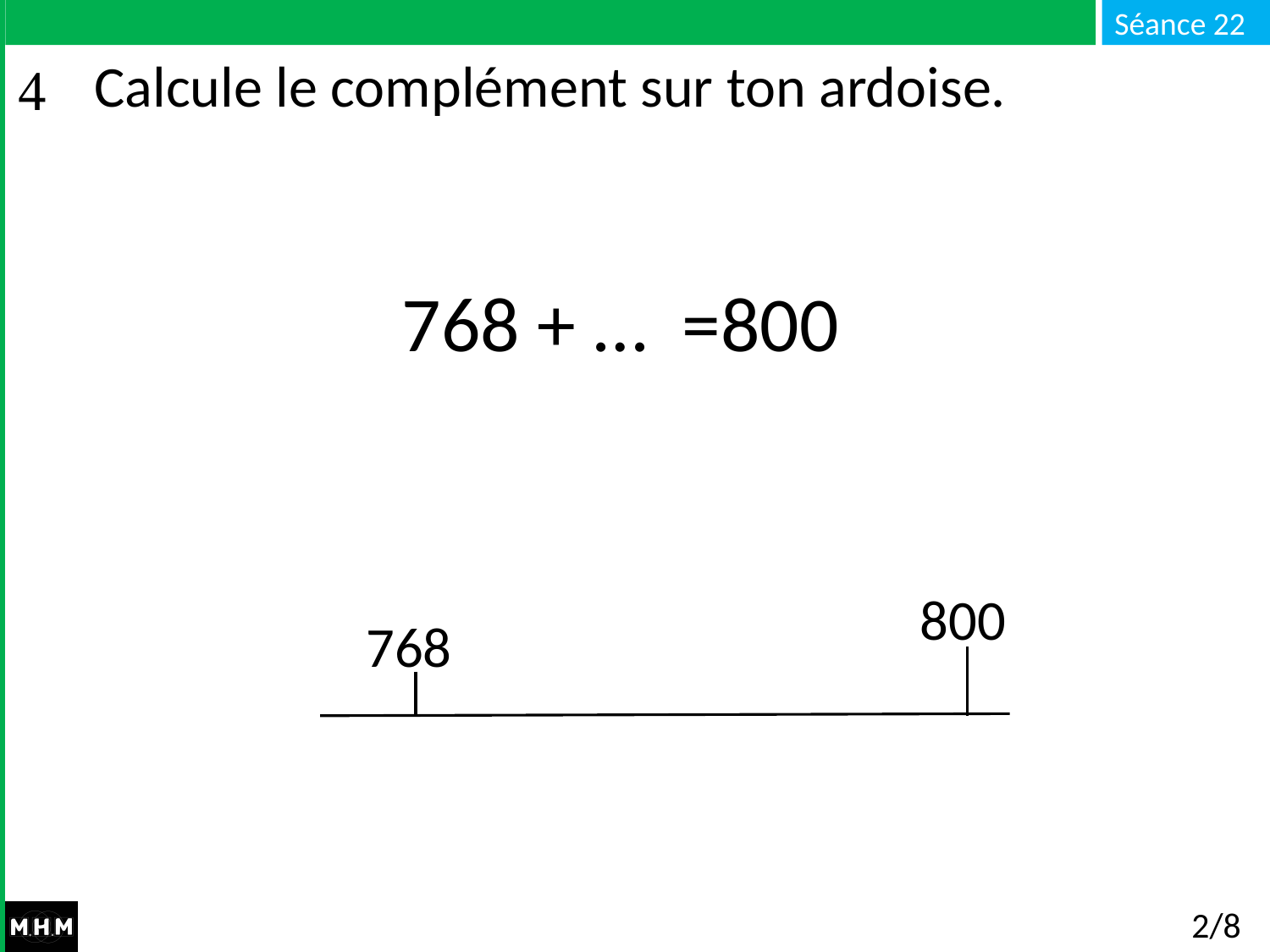

# Calcule le complément sur ton ardoise.
 768 + …  =800
800
768
2/8